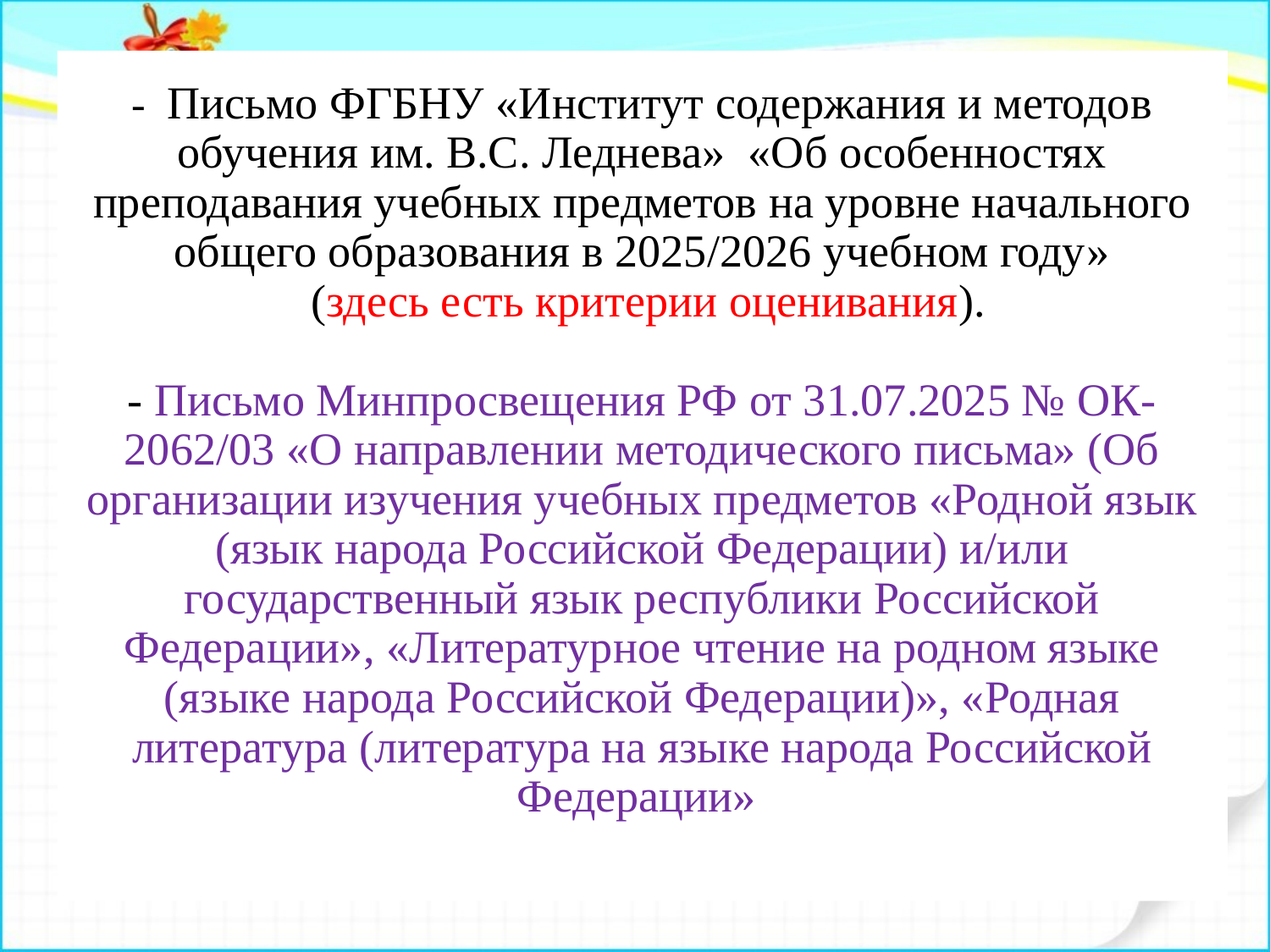

# -  Письмо ФГБНУ «Институт содержания и методов обучения им. В.С. Леднева»  «Об особенностях преподавания учебных предметов на уровне начального общего образования в 2025/2026 учебном году» (здесь есть критерии оценивания). - Письмо Минпросвещения РФ от 31.07.2025 № ОК-2062/03 «О направлении методического письма» (Об организации изучения учебных предметов «Родной язык (язык народа Российской Федерации) и/или государственный язык республики Российской Федерации», «Литературное чтение на родном языке (языке народа Российской Федерации)», «Родная литература (литература на языке народа Российской Федерации»